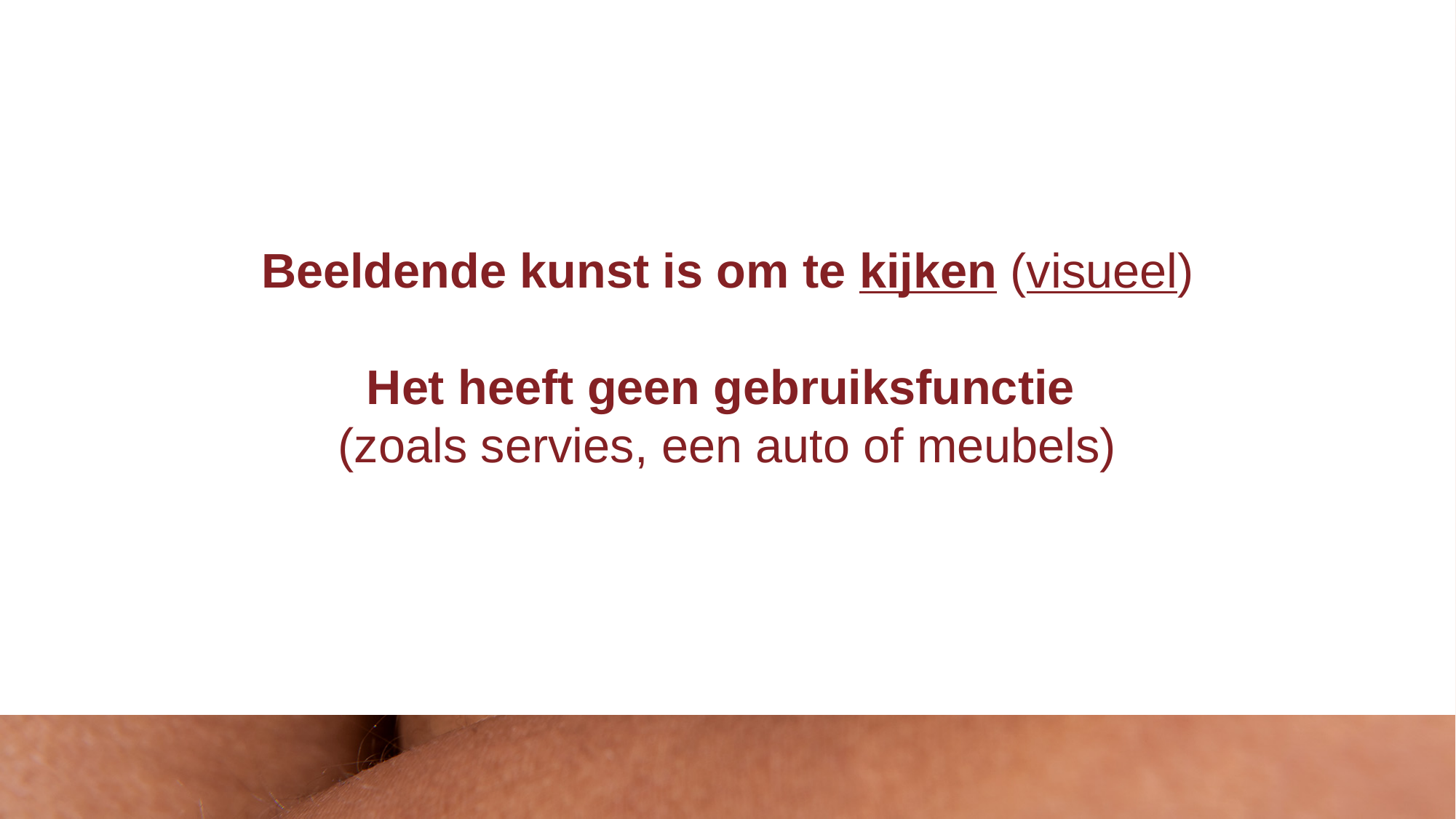

Beeldende kunst is om te kijken (visueel)

Het heeft geen gebruiksfunctie
(zoals servies, een auto of meubels)